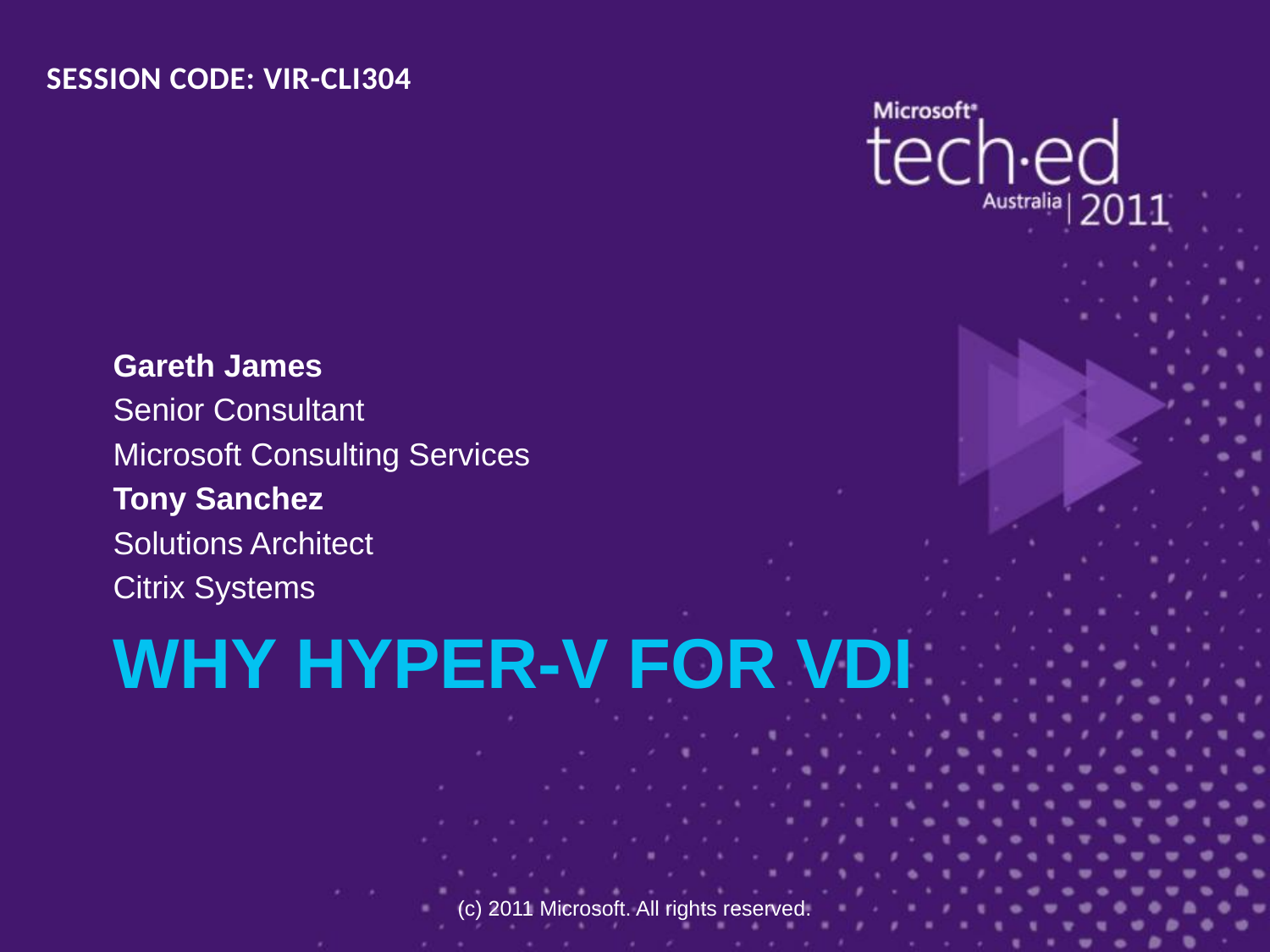

SESSION CODE: VIR-CLI304
Gareth James
Senior Consultant
Microsoft Consulting Services
Tony Sanchez
Solutions Architect
Citrix Systems
# Why Hyper-V for VDI
(c) 2011 Microsoft. All rights reserved.